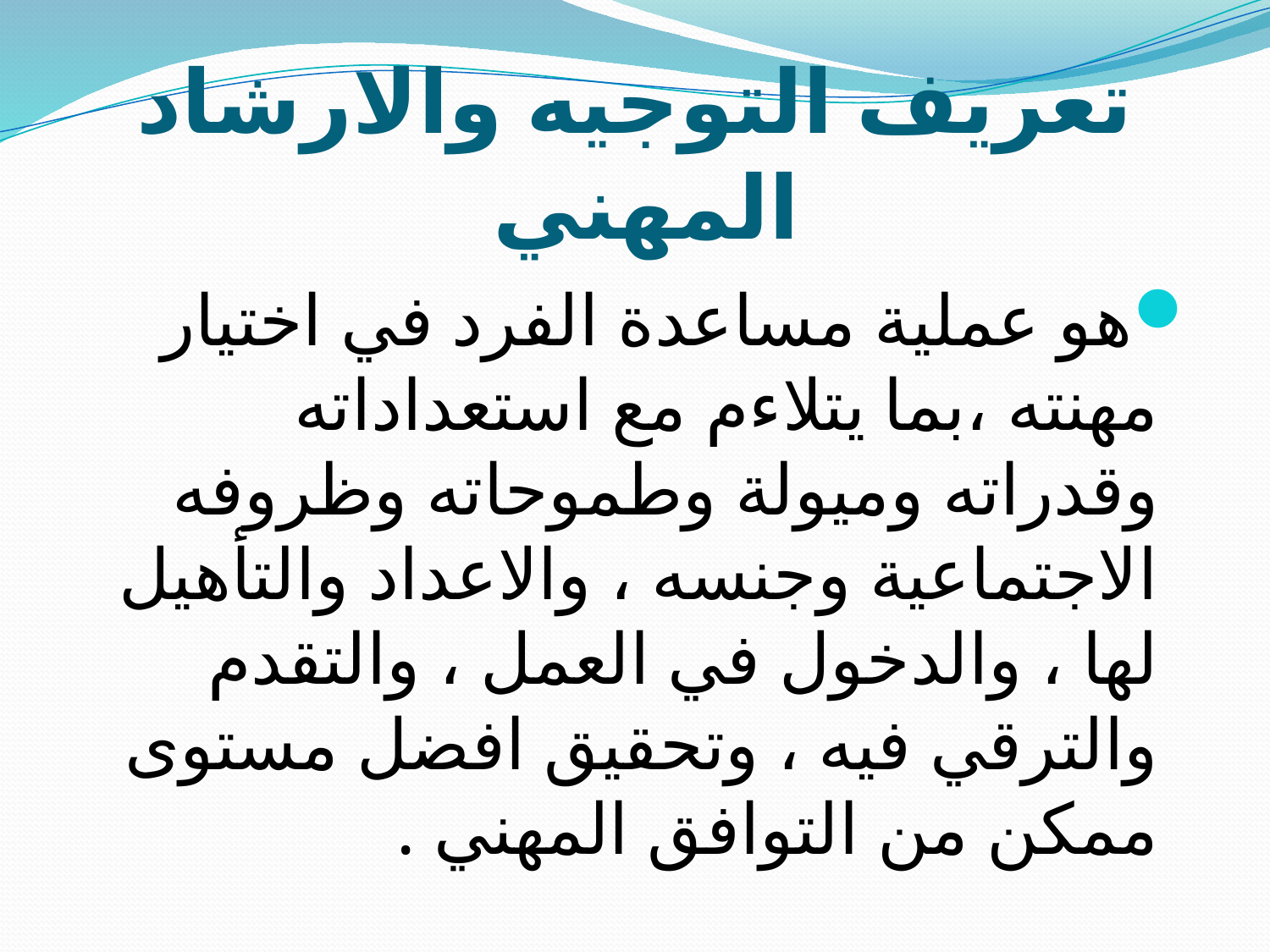

# تعريف التوجيه والارشاد المهني
هو عملية مساعدة الفرد في اختيار مهنته ،بما يتلاءم مع استعداداته وقدراته وميولة وطموحاته وظروفه الاجتماعية وجنسه ، والاعداد والتأهيل لها ، والدخول في العمل ، والتقدم والترقي فيه ، وتحقيق افضل مستوى ممكن من التوافق المهني .